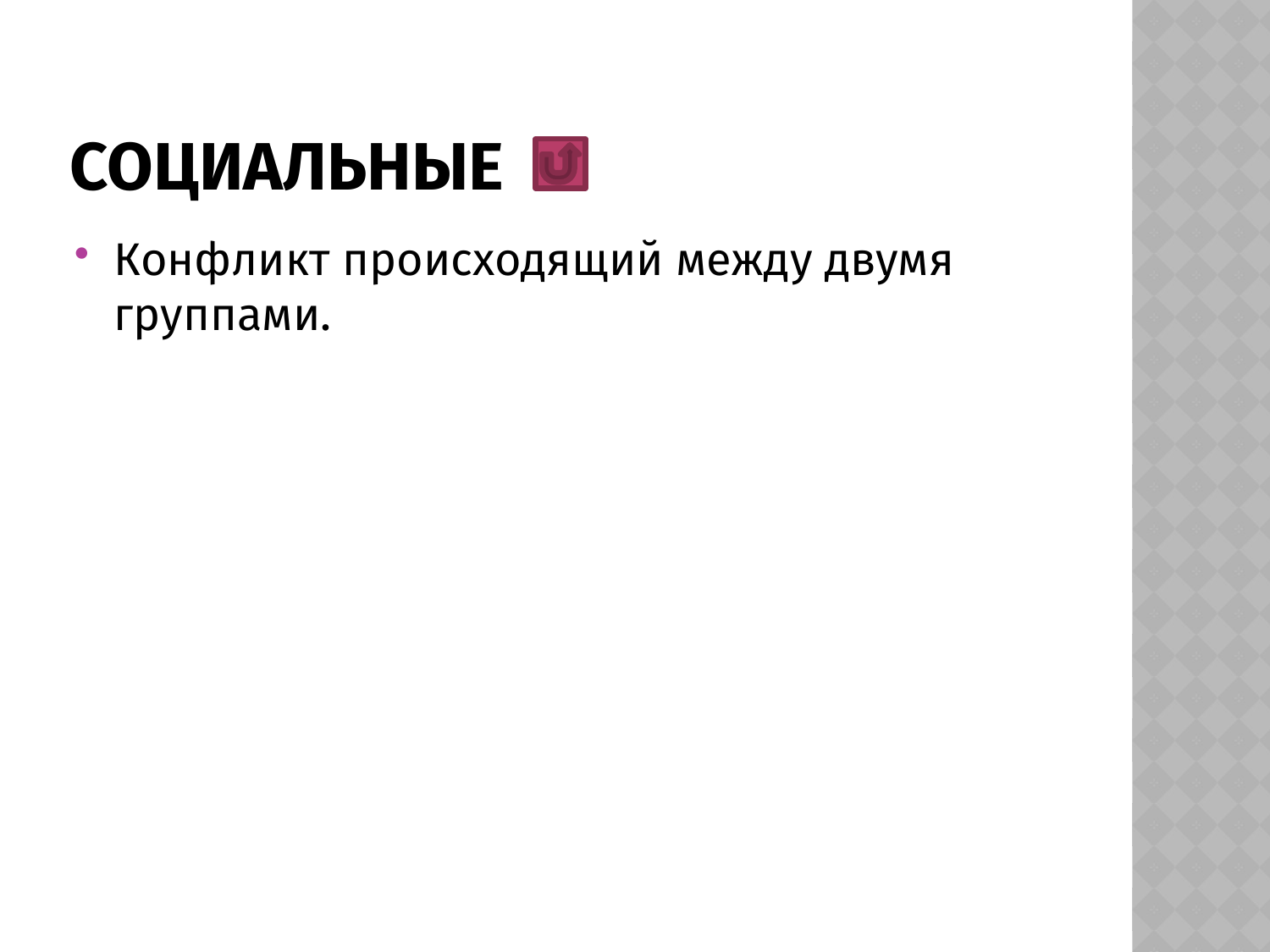

# социальные

Конфликт происходящий между двумя группами.